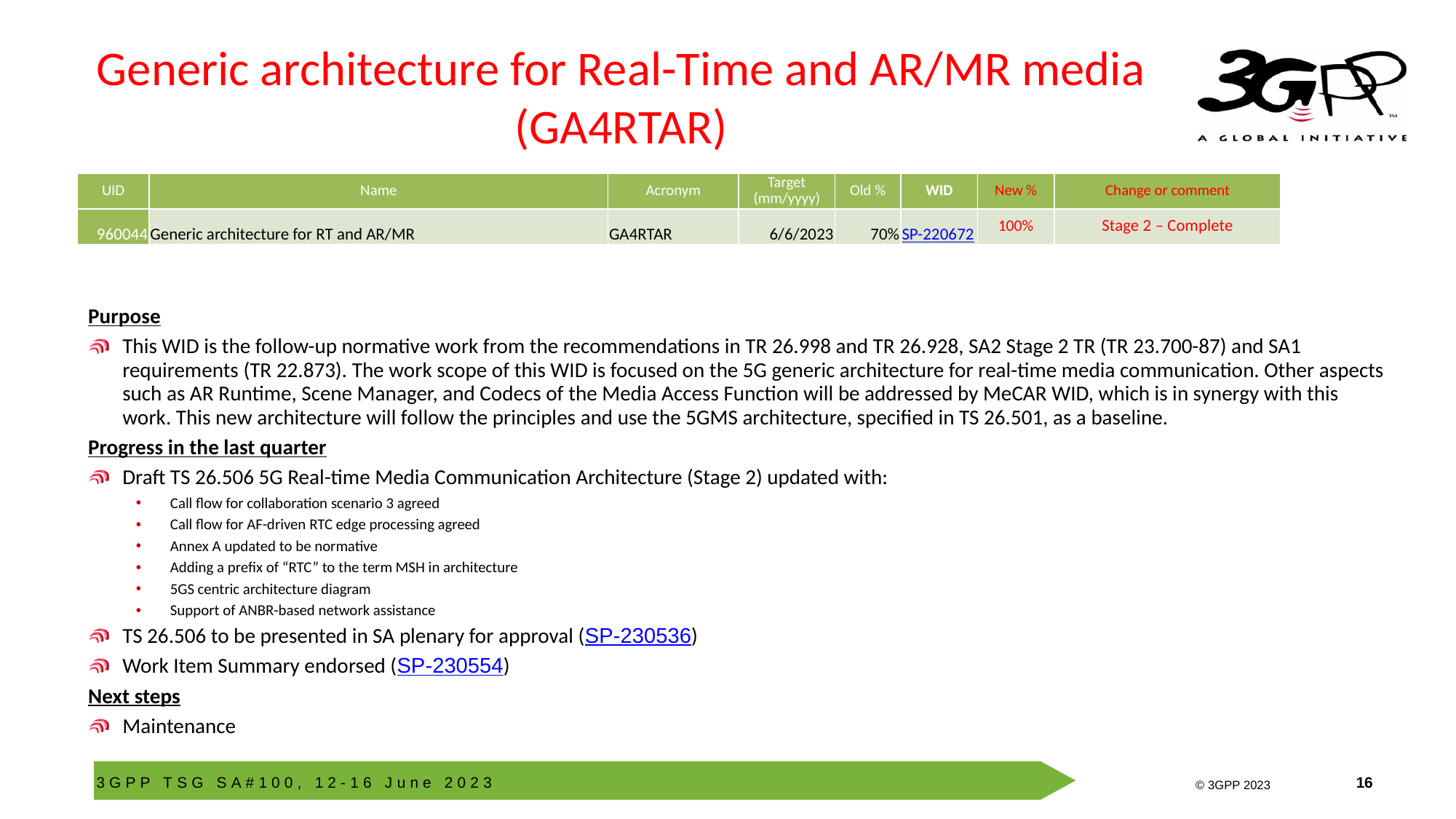

# Generic architecture for Real-Time and AR/MR media (GA4RTAR)
| UID | Name | Acronym | Target (mm/yyyy) | Old % | WID | New % | Change or comment |
| --- | --- | --- | --- | --- | --- | --- | --- |
| 960044 | Generic architecture for RT and AR/MR | GA4RTAR | 6/6/2023 | 70% | SP-220672 | 100% | Stage 2 – Complete |
Purpose
This WID is the follow-up normative work from the recommendations in TR 26.998 and TR 26.928, SA2 Stage 2 TR (TR 23.700-87) and SA1 requirements (TR 22.873). The work scope of this WID is focused on the 5G generic architecture for real-time media communication. Other aspects such as AR Runtime, Scene Manager, and Codecs of the Media Access Function will be addressed by MeCAR WID, which is in synergy with this work. This new architecture will follow the principles and use the 5GMS architecture, specified in TS 26.501, as a baseline.
Progress in the last quarter
Draft TS 26.506 5G Real-time Media Communication Architecture (Stage 2) updated with:
Call flow for collaboration scenario 3 agreed
Call flow for AF-driven RTC edge processing agreed
Annex A updated to be normative
Adding a prefix of “RTC” to the term MSH in architecture
5GS centric architecture diagram
Support of ANBR-based network assistance
TS 26.506 to be presented in SA plenary for approval (SP-230536)
Work Item Summary endorsed (SP-230554)
Next steps
Maintenance